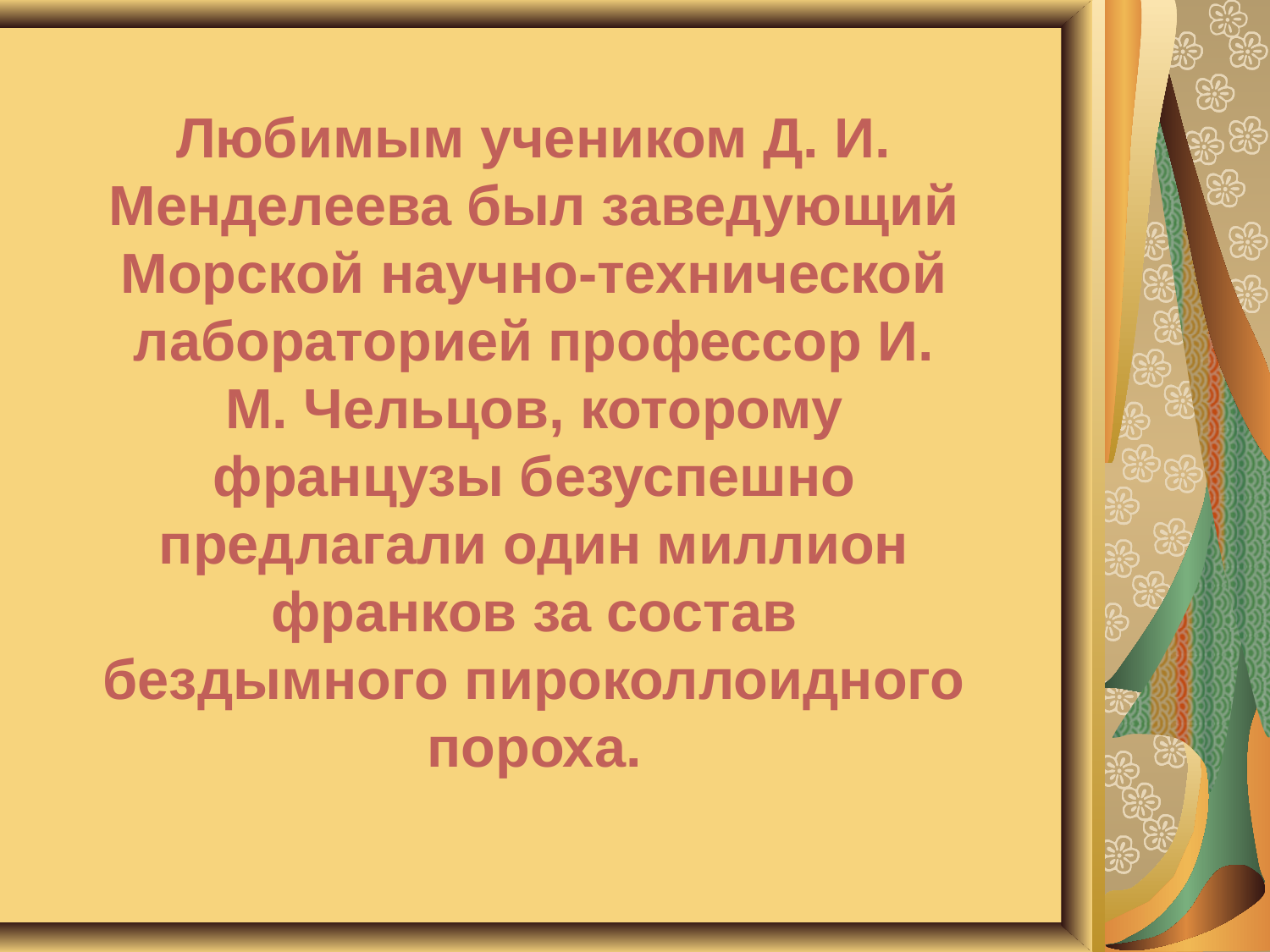

Любимым учеником Д. И. Менделеева был заведующий Морской научно-технической лабораторией профессор И. М. Чельцов, которому французы безуспешно предлагали один миллион франков за состав бездымного пироколлоидного пороха.